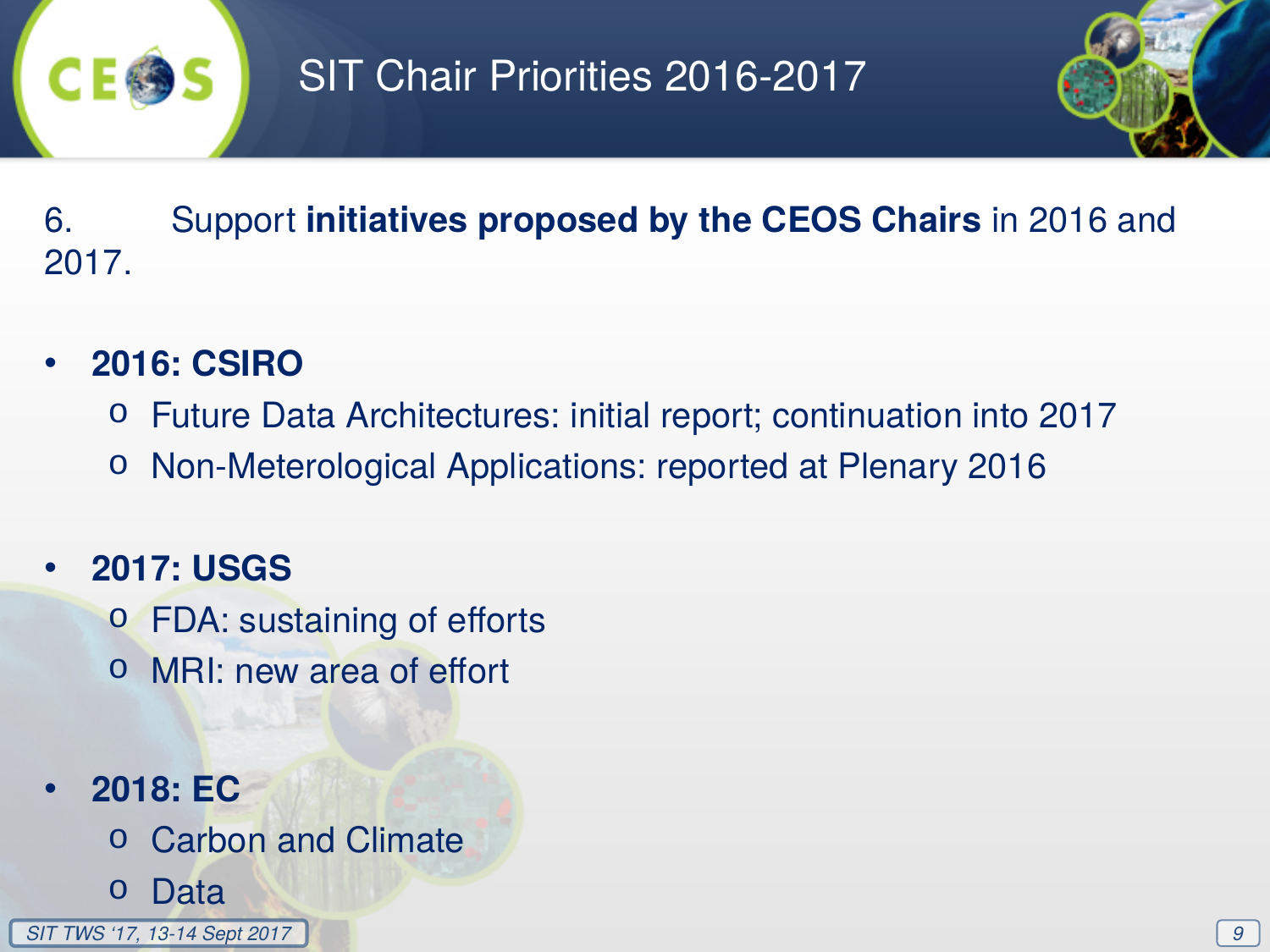

SIT Chair Priorities 2016-2017
6.	Support initiatives proposed by the CEOS Chairs in 2016 and 2017.

2016: CSIRO
Future Data Architectures: initial report; continuation into 2017
Non-Meterological Applications: reported at Plenary 2016

2017: USGS
FDA: sustaining of efforts
MRI: new area of effort

2018: EC
Carbon and Climate
Data
9